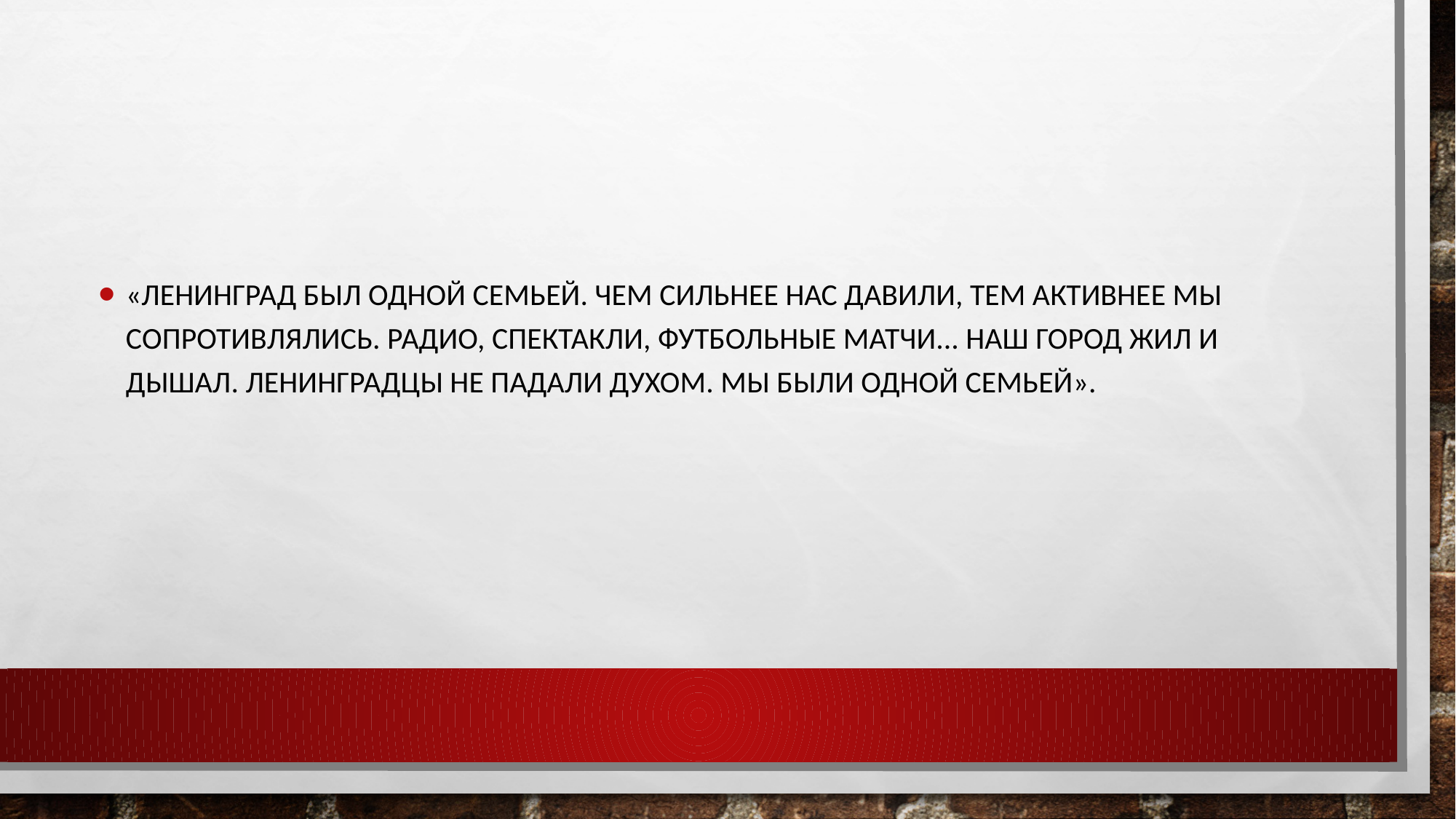

«Ленинград был одной семьей. Чем сильнее нас давили, тем активнее мы сопротивлялись. Радио, спектакли, футбольные матчи... Наш город жил и дышал. Ленинградцы не падали духом. Мы были одной семьей».